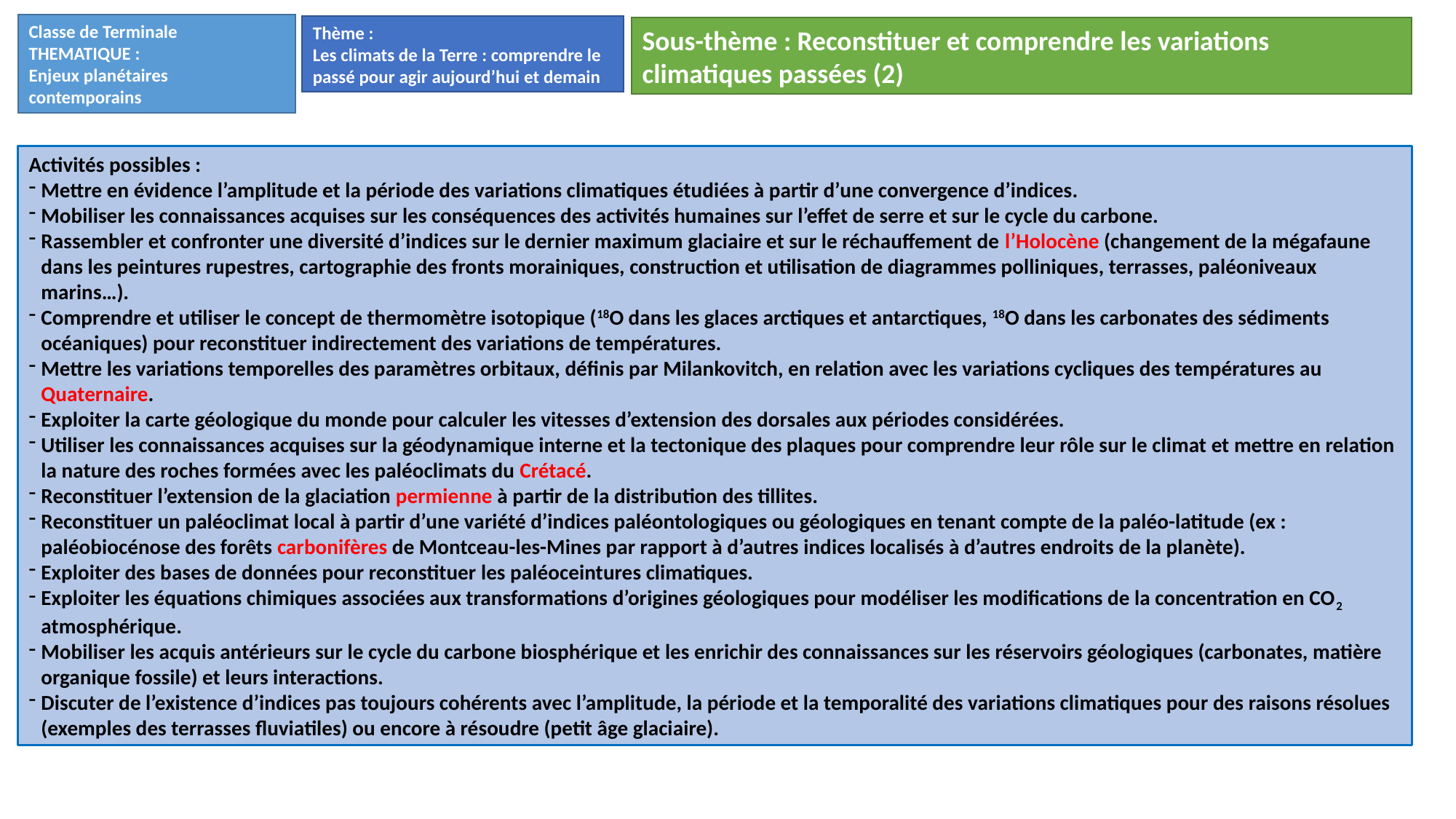

Classe de Terminale
THEMATIQUE :
Enjeux planétaires contemporains
Thème :
Les climats de la Terre : comprendre le passé pour agir aujourd’hui et demain
Sous-thème : Reconstituer et comprendre les variations climatiques passées (2)
Activités possibles :
Mettre en évidence l’amplitude et la période des variations climatiques étudiées à partir d’une convergence d’indices.
Mobiliser les connaissances acquises sur les conséquences des activités humaines sur l’effet de serre et sur le cycle du carbone.
Rassembler et confronter une diversité d’indices sur le dernier maximum glaciaire et sur le réchauffement de l’Holocène (changement de la mégafaune dans les peintures rupestres, cartographie des fronts morainiques, construction et utilisation de diagrammes polliniques, terrasses, paléoniveaux marins…).
Comprendre et utiliser le concept de thermomètre isotopique (18O dans les glaces arctiques et antarctiques, 18O dans les carbonates des sédiments océaniques) pour reconstituer indirectement des variations de températures.
Mettre les variations temporelles des paramètres orbitaux, définis par Milankovitch, en relation avec les variations cycliques des températures au Quaternaire.
Exploiter la carte géologique du monde pour calculer les vitesses d’extension des dorsales aux périodes considérées.
Utiliser les connaissances acquises sur la géodynamique interne et la tectonique des plaques pour comprendre leur rôle sur le climat et mettre en relation la nature des roches formées avec les paléoclimats du Crétacé.
Reconstituer l’extension de la glaciation permienne à partir de la distribution des tillites.
Reconstituer un paléoclimat local à partir d’une variété d’indices paléontologiques ou géologiques en tenant compte de la paléo-latitude (ex : paléobiocénose des forêts carbonifères de Montceau-les-Mines par rapport à d’autres indices localisés à d’autres endroits de la planète).
Exploiter des bases de données pour reconstituer les paléoceintures climatiques.
Exploiter les équations chimiques associées aux transformations d’origines géologiques pour modéliser les modifications de la concentration en CO2 atmosphérique.
Mobiliser les acquis antérieurs sur le cycle du carbone biosphérique et les enrichir des connaissances sur les réservoirs géologiques (carbonates, matière organique fossile) et leurs interactions.
Discuter de l’existence d’indices pas toujours cohérents avec l’amplitude, la période et la temporalité des variations climatiques pour des raisons résolues (exemples des terrasses fluviatiles) ou encore à résoudre (petit âge glaciaire).